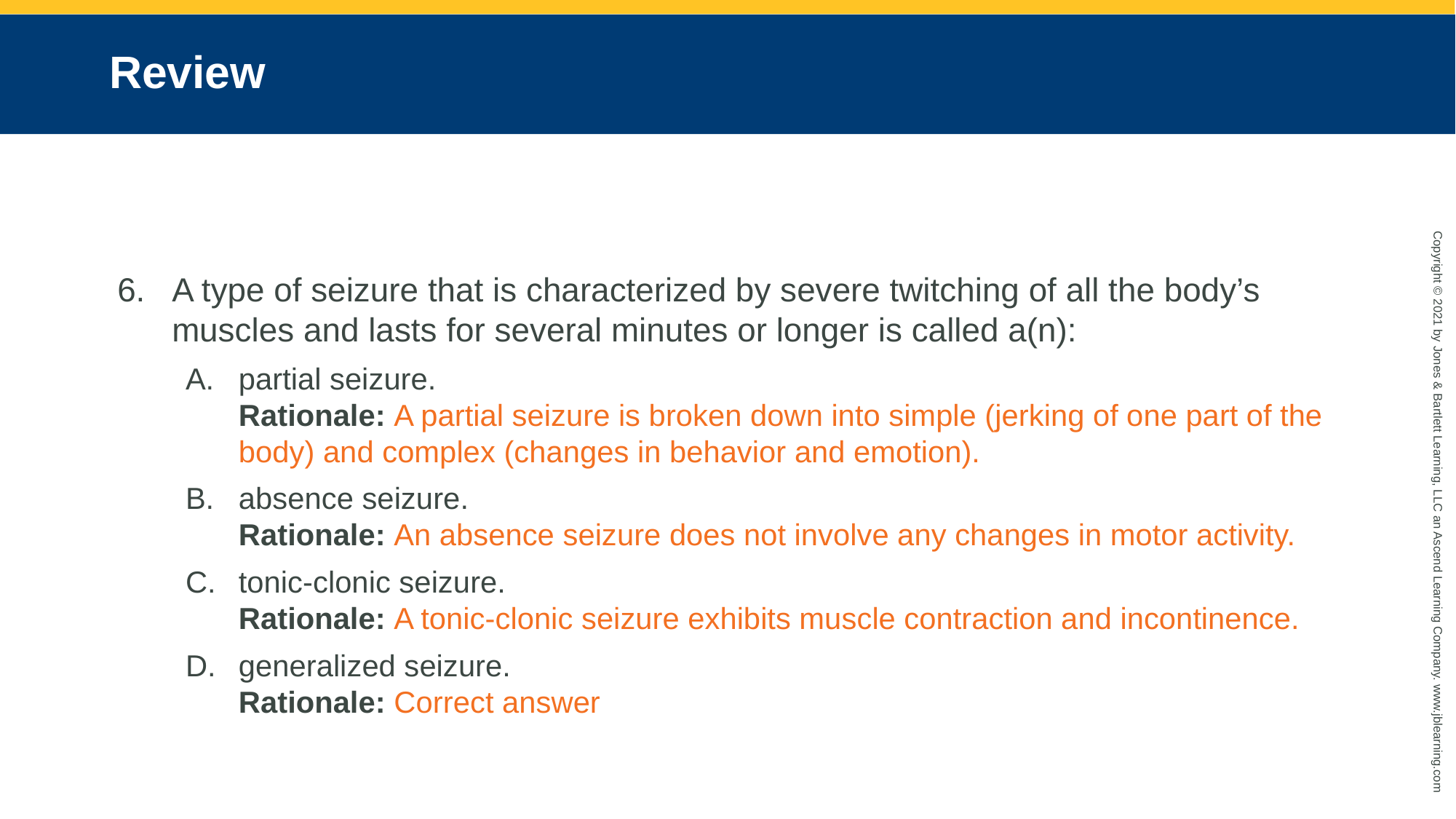

# Review
A type of seizure that is characterized by severe twitching of all the body’s muscles and lasts for several minutes or longer is called a(n):
partial seizure.
Rationale: A partial seizure is broken down into simple (jerking of one part of the body) and complex (changes in behavior and emotion).
absence seizure.
Rationale: An absence seizure does not involve any changes in motor activity.
tonic-clonic seizure.
Rationale: A tonic-clonic seizure exhibits muscle contraction and incontinence.
generalized seizure.
Rationale: Correct answer